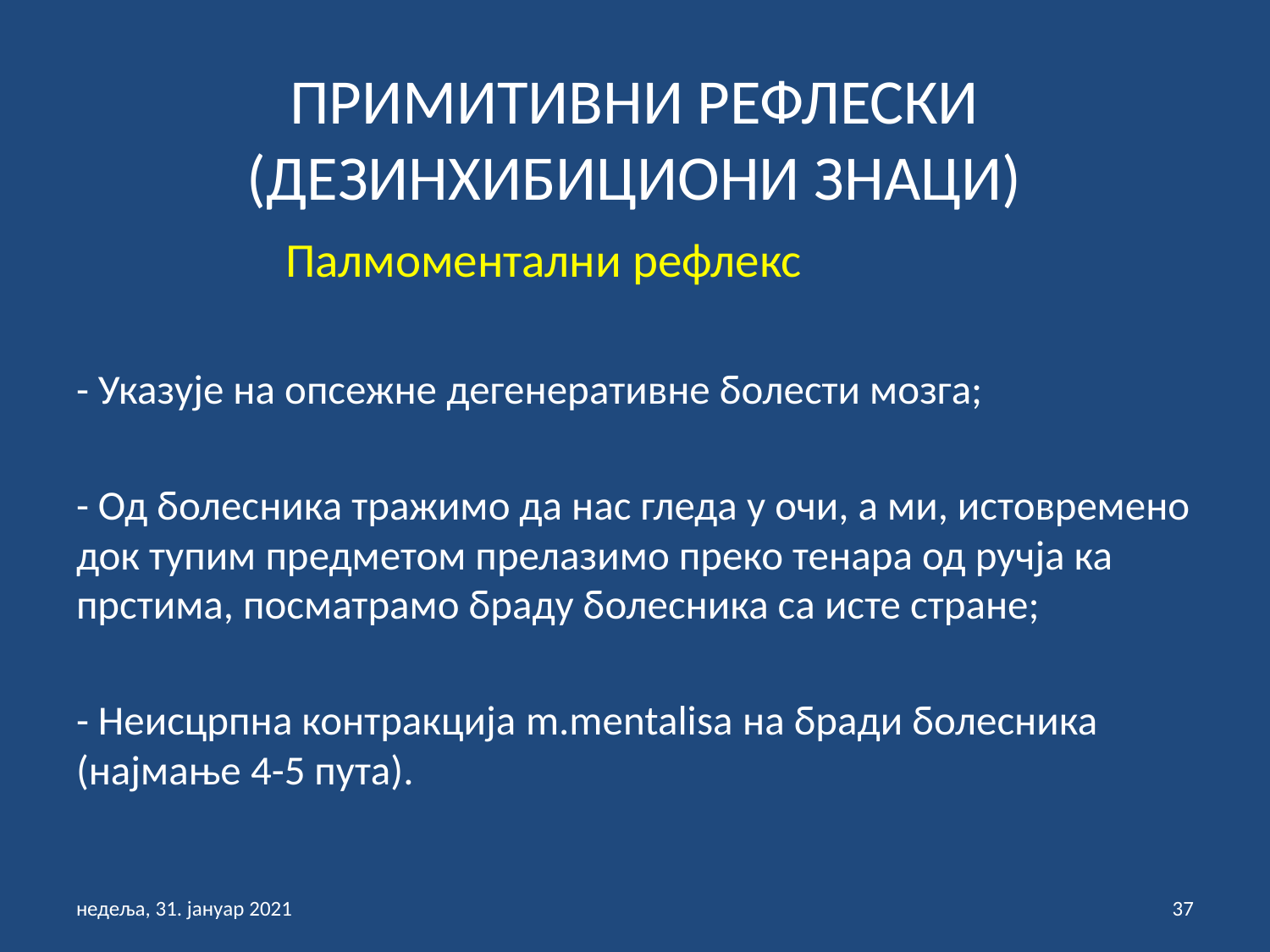

# ПРИМИТИВНИ РЕФЛЕСКИ (ДЕЗИНХИБИЦИОНИ ЗНАЦИ)
                   Палмоментални рефлекс

- Указује на опсежне дегенеративне болести мозга;

- Од болесника тражимо да нас гледа у очи, а ми, истовремено док тупим предметом прелазимо преко тенара од ручја ка прстима, посматрамо браду болесника са исте стране;

- Неисцрпна контракција m.mentalisa на бради болесника (најмање 4-5 пута).
недеља, 31. јануар 2021
37